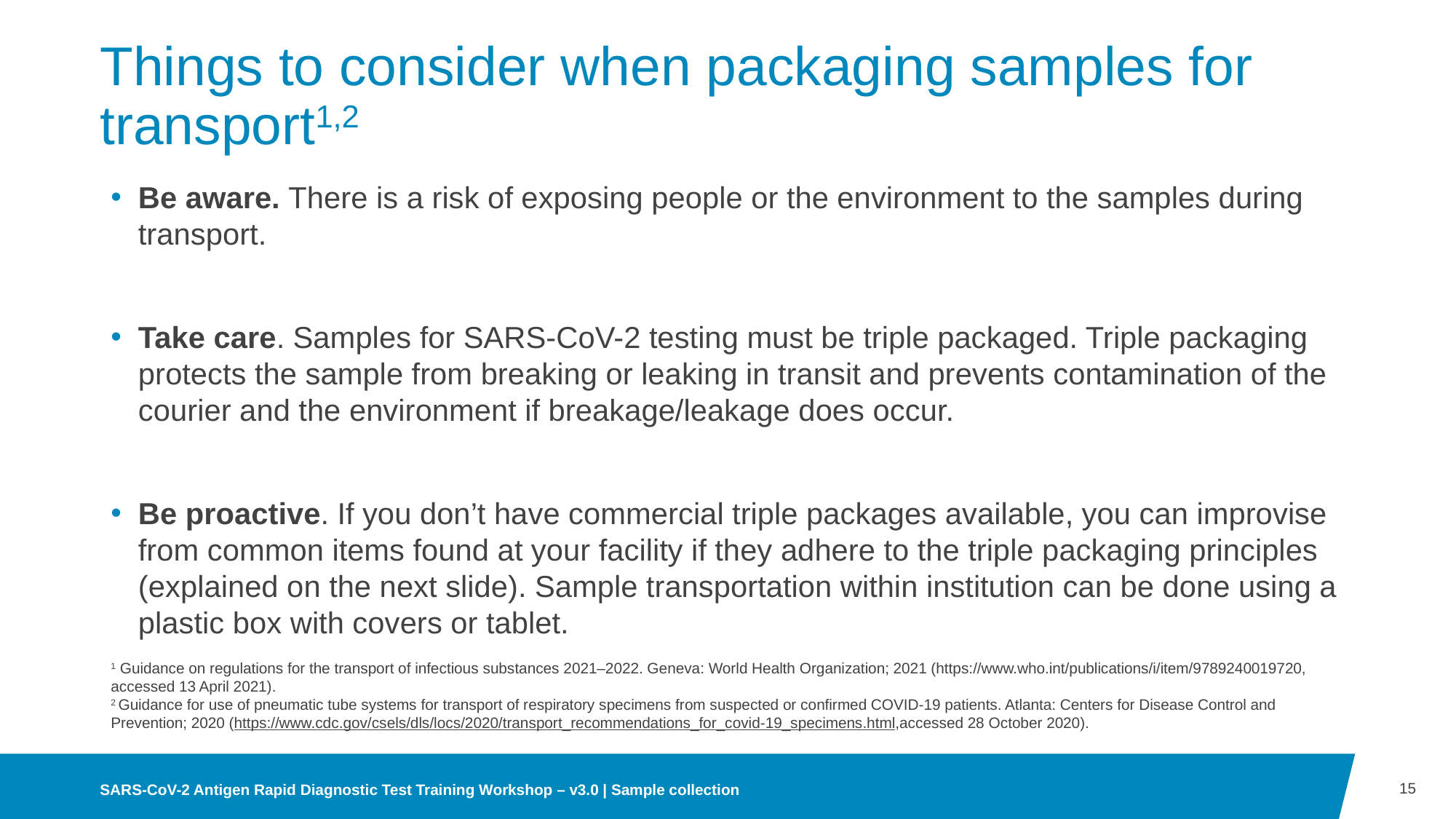

# Things to consider when packaging samples for transport1,2
Be aware. There is a risk of exposing people or the environment to the samples during transport.

Take care. Samples for SARS-CoV-2 testing must be triple packaged. Triple packaging protects the sample from breaking or leaking in transit and prevents contamination of the courier and the environment if breakage/leakage does occur.

Be proactive. If you don’t have commercial triple packages available, you can improvise from common items found at your facility if they adhere to the triple packaging principles (explained on the next slide). Sample transportation within institution can be done using a plastic box with covers or tablet.

1 Guidance on regulations for the transport of infectious substances 2021–2022. Geneva: World Health Organization; 2021 (https://www.who.int/publications/i/item/9789240019720, accessed 13 April 2021).
2 Guidance for use of pneumatic tube systems for transport of respiratory specimens from suspected or confirmed COVID-19 patients. Atlanta: Centers for Disease Control and Prevention; 2020 (https://www.cdc.gov/csels/dls/locs/2020/transport_recommendations_for_covid-19_specimens.html,accessed 28 October 2020).
15
SARS-CoV-2 Antigen Rapid Diagnostic Test Training Workshop – v3.0 | Sample collection